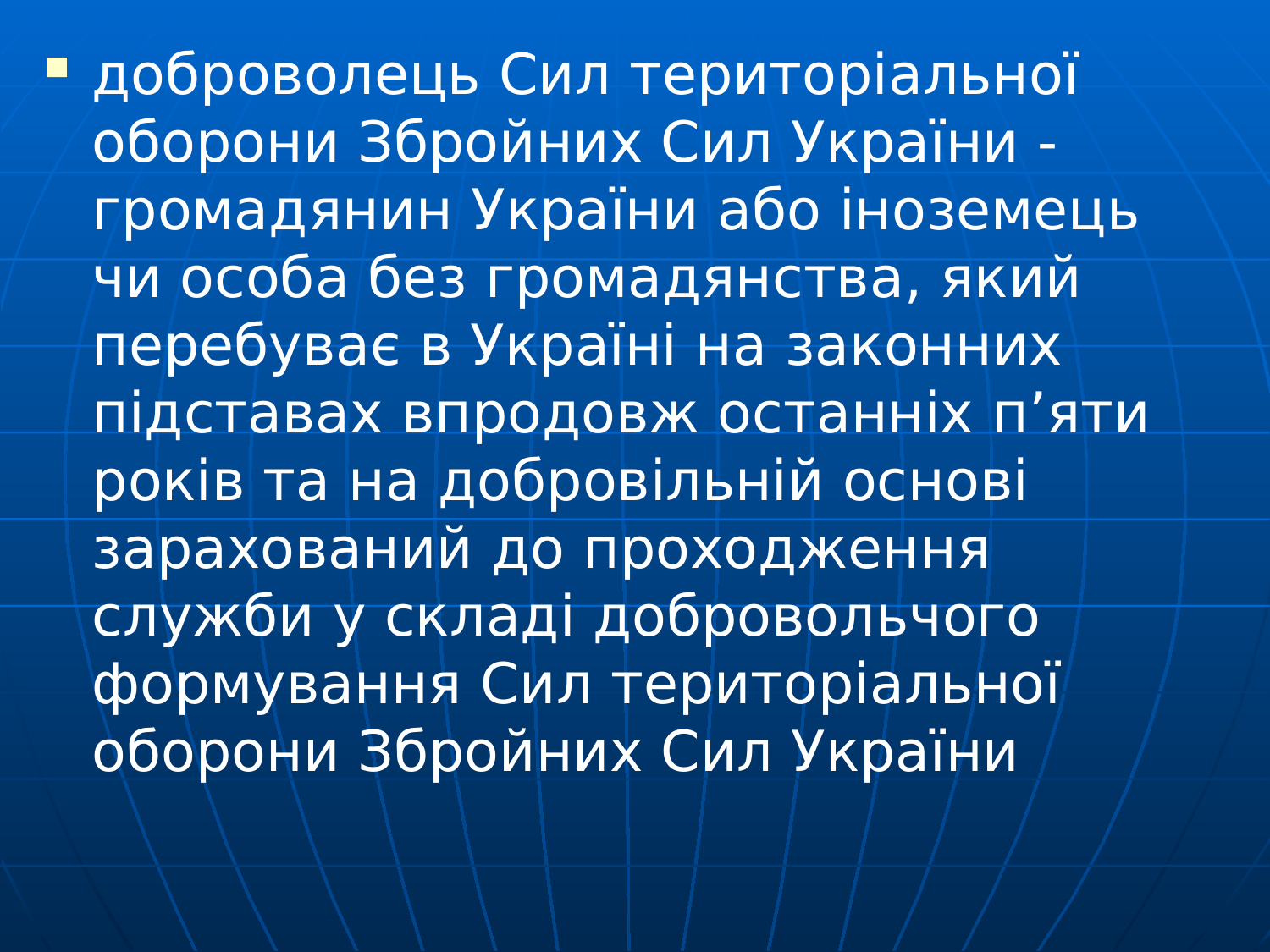

доброволець Сил територіальної оборони Збройних Сил України - громадянин України або іноземець чи особа без громадянства, який перебуває в Україні на законних підставах впродовж останніх п’яти років та на добровільній основі зарахований до проходження служби у складі добровольчого формування Сил територіальної оборони Збройних Сил України